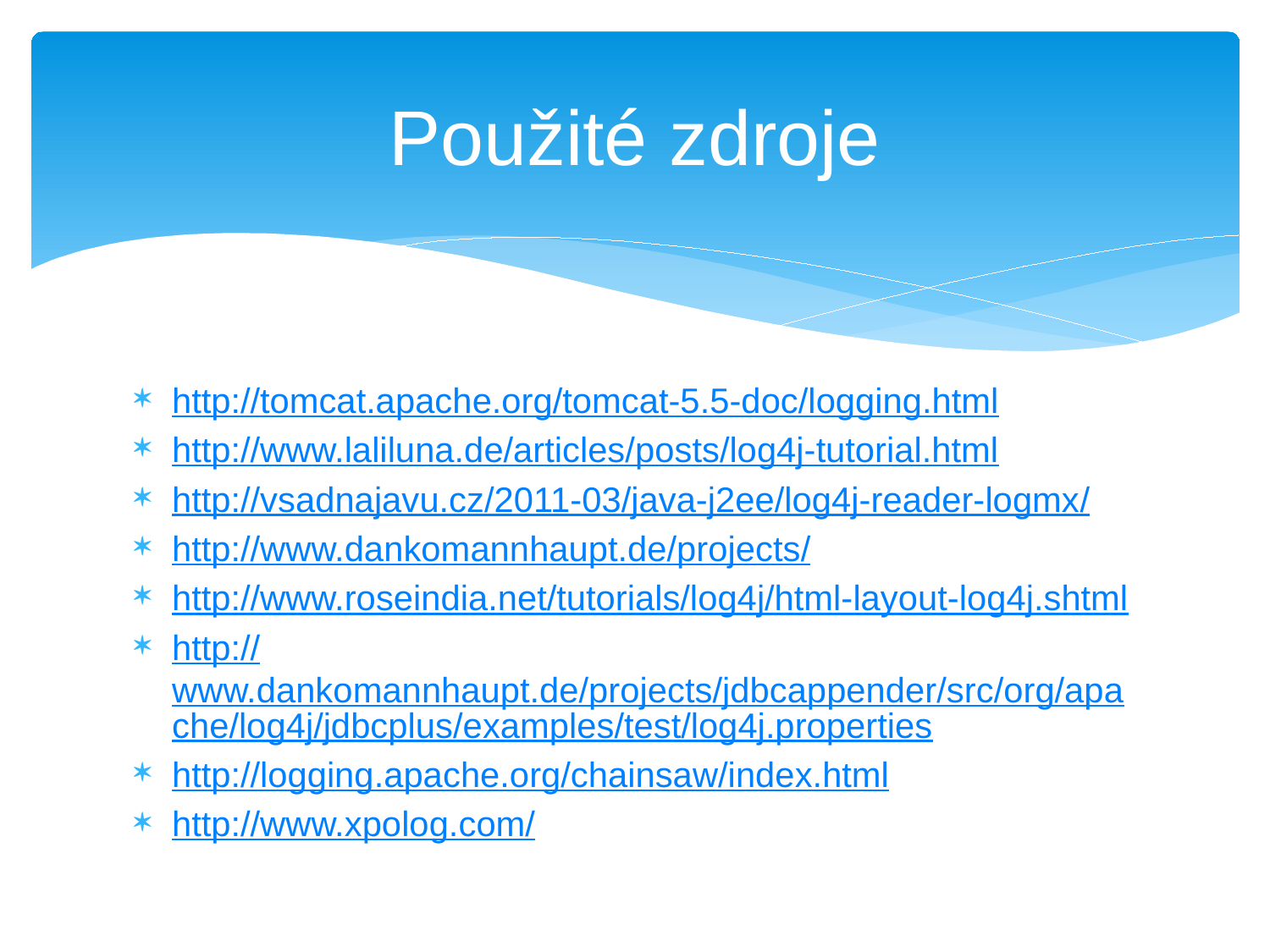

# Použité zdroje
http://tomcat.apache.org/tomcat-5.5-doc/logging.html
http://www.laliluna.de/articles/posts/log4j-tutorial.html
http://vsadnajavu.cz/2011-03/java-j2ee/log4j-reader-logmx/
http://www.dankomannhaupt.de/projects/
http://www.roseindia.net/tutorials/log4j/html-layout-log4j.shtml
http://www.dankomannhaupt.de/projects/jdbcappender/src/org/apache/log4j/jdbcplus/examples/test/log4j.properties
http://logging.apache.org/chainsaw/index.html
http://www.xpolog.com/